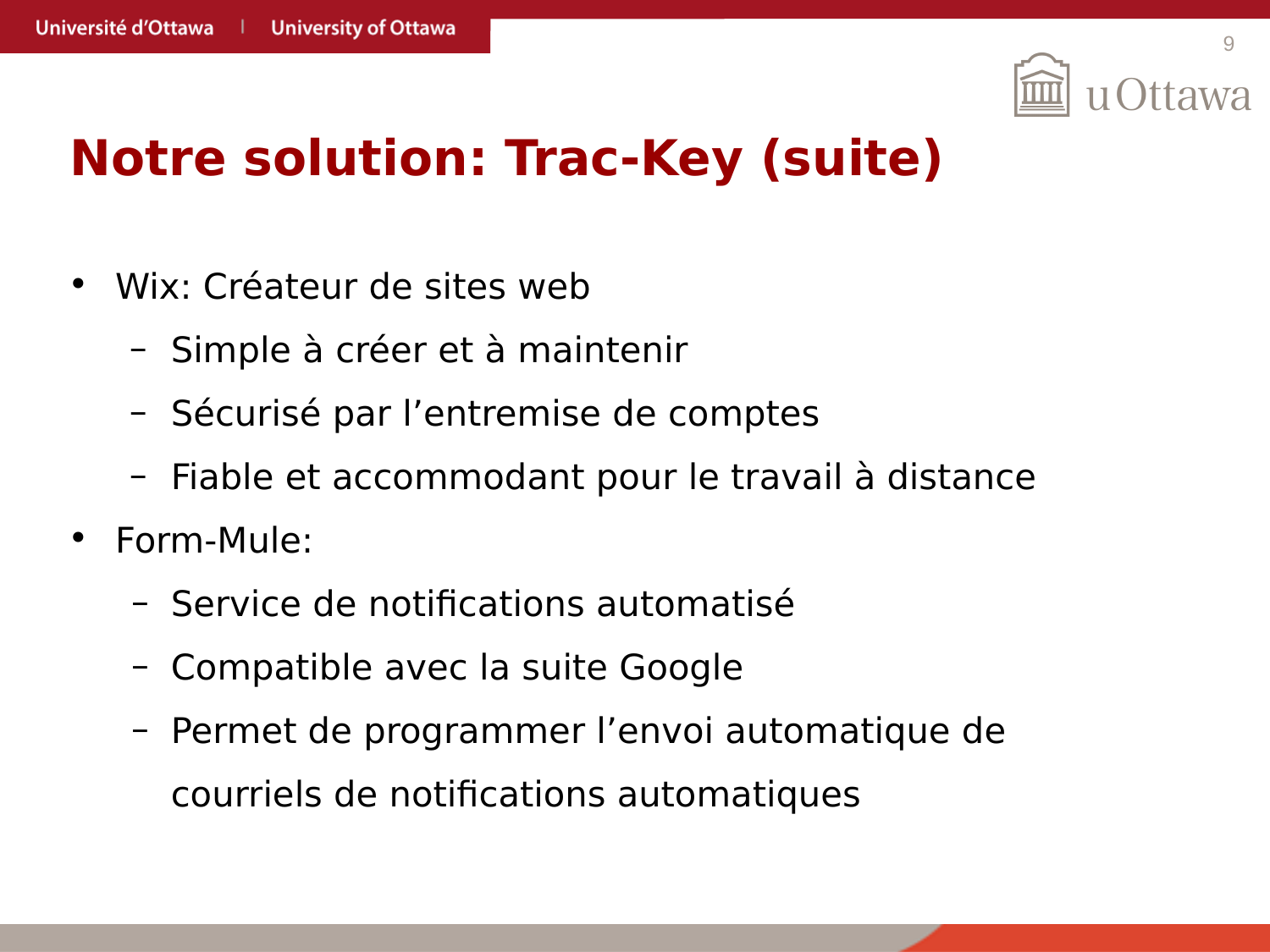

# Notre solution: Trac-Key (suite)
Wix: Créateur de sites web
Simple à créer et à maintenir
Sécurisé par l’entremise de comptes
Fiable et accommodant pour le travail à distance
Form-Mule:
Service de notifications automatisé
Compatible avec la suite Google
Permet de programmer l’envoi automatique de courriels de notifications automatiques